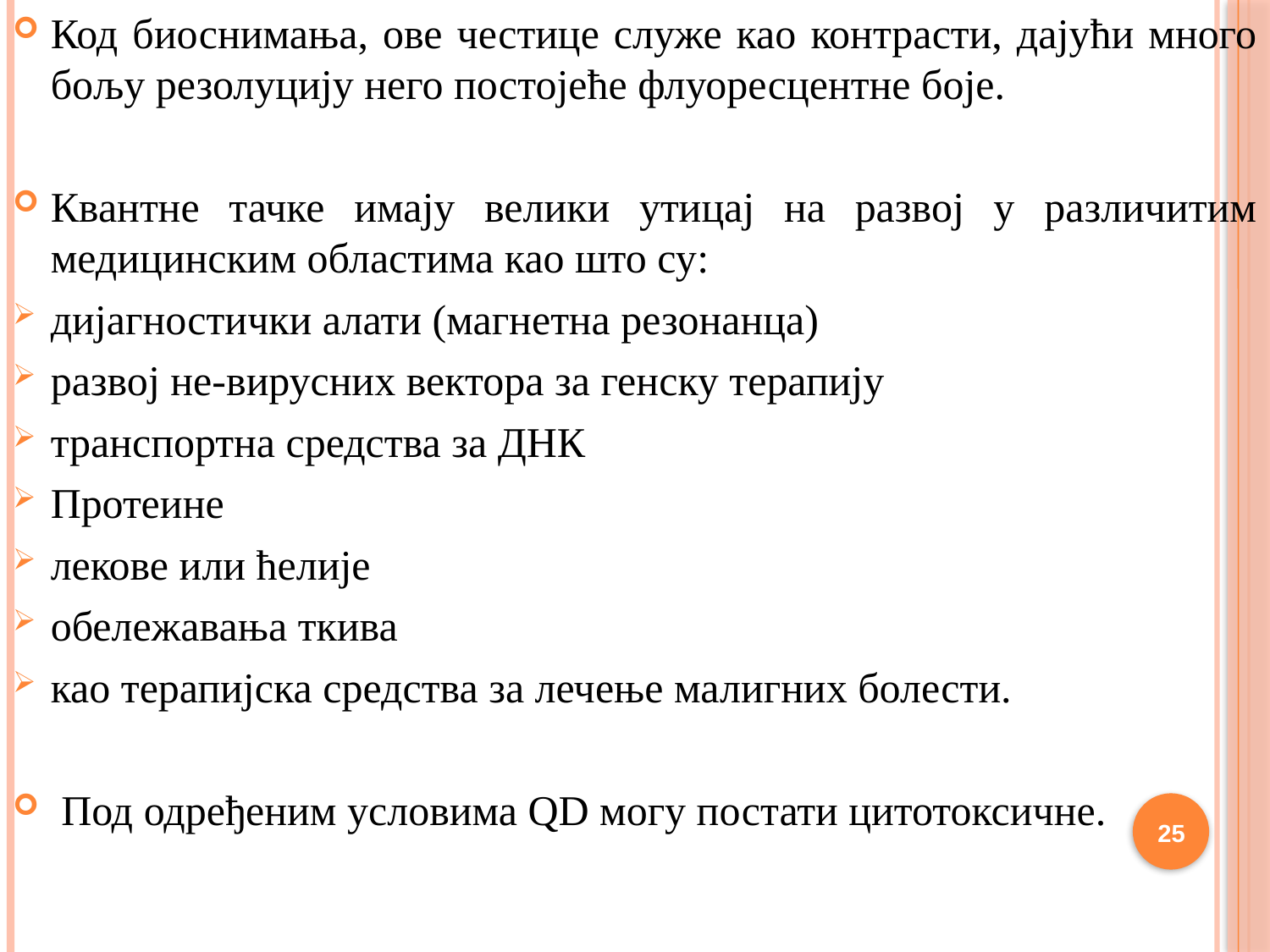

Код биоснимања, ове честице служе као контрасти, дајући много бољу резолуцију него постојеће флуоресцентне боје.

Квантне тачке имају велики утицај на развој у различитим медицинским областима као што су:
дијагностички алати (магнетна резонанца)
развој не-вирусних вектора за генску терапију
транспортна средства за ДНК
Протеине
лекове или ћелије
обележавања ткива
као терапијска средства за лечење малигних болести.

 Под одређеним условима QD могу постати цитотоксичне.

25